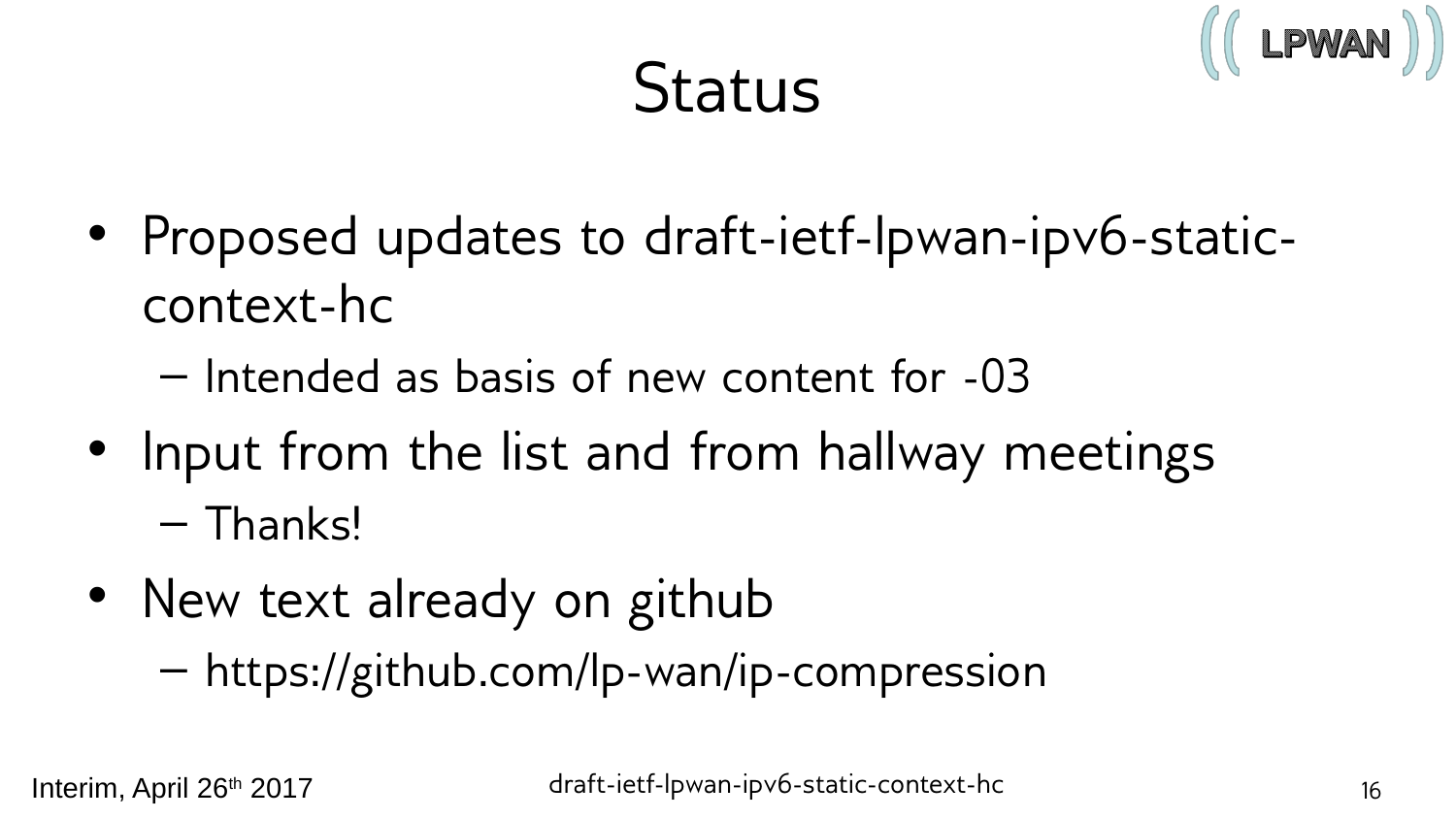

# Status
Proposed updates to draft-ietf-lpwan-ipv6-static-context-hc
Intended as basis of new content for -03
Input from the list and from hallway meetings
Thanks!
New text already on github
https://github.com/lp-wan/ip-compression

draft-ietf-lpwan-ipv6-static-context-hc
16